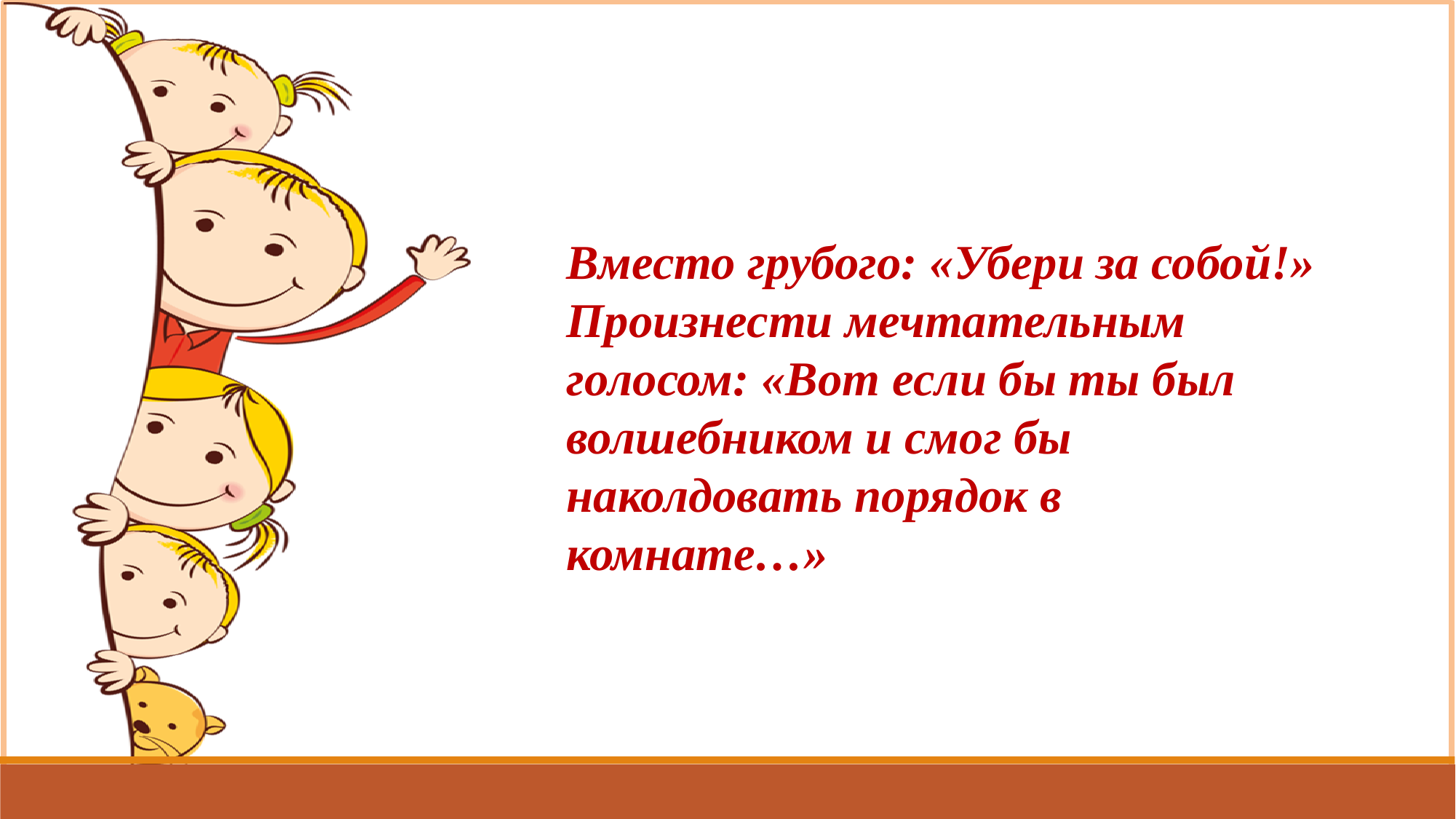

Вместо грубого: «Убери за собой!»
Произнести мечтательным голосом: «Вот если бы ты был волшебником и смог бы наколдовать порядок в комнате…»